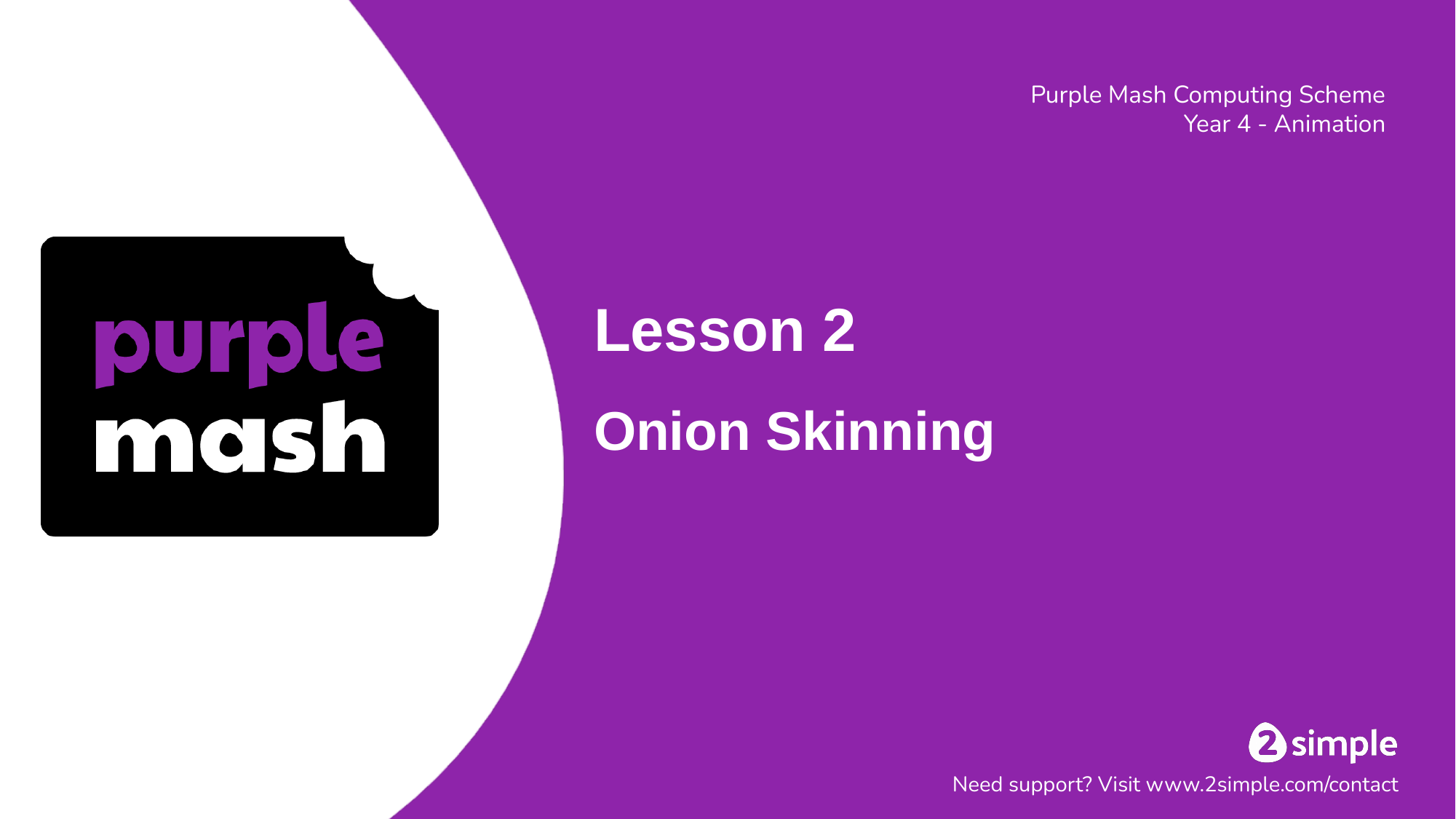

# Lesson 2
Onion Skinning
Need support? Visit www.2simple.com/contact